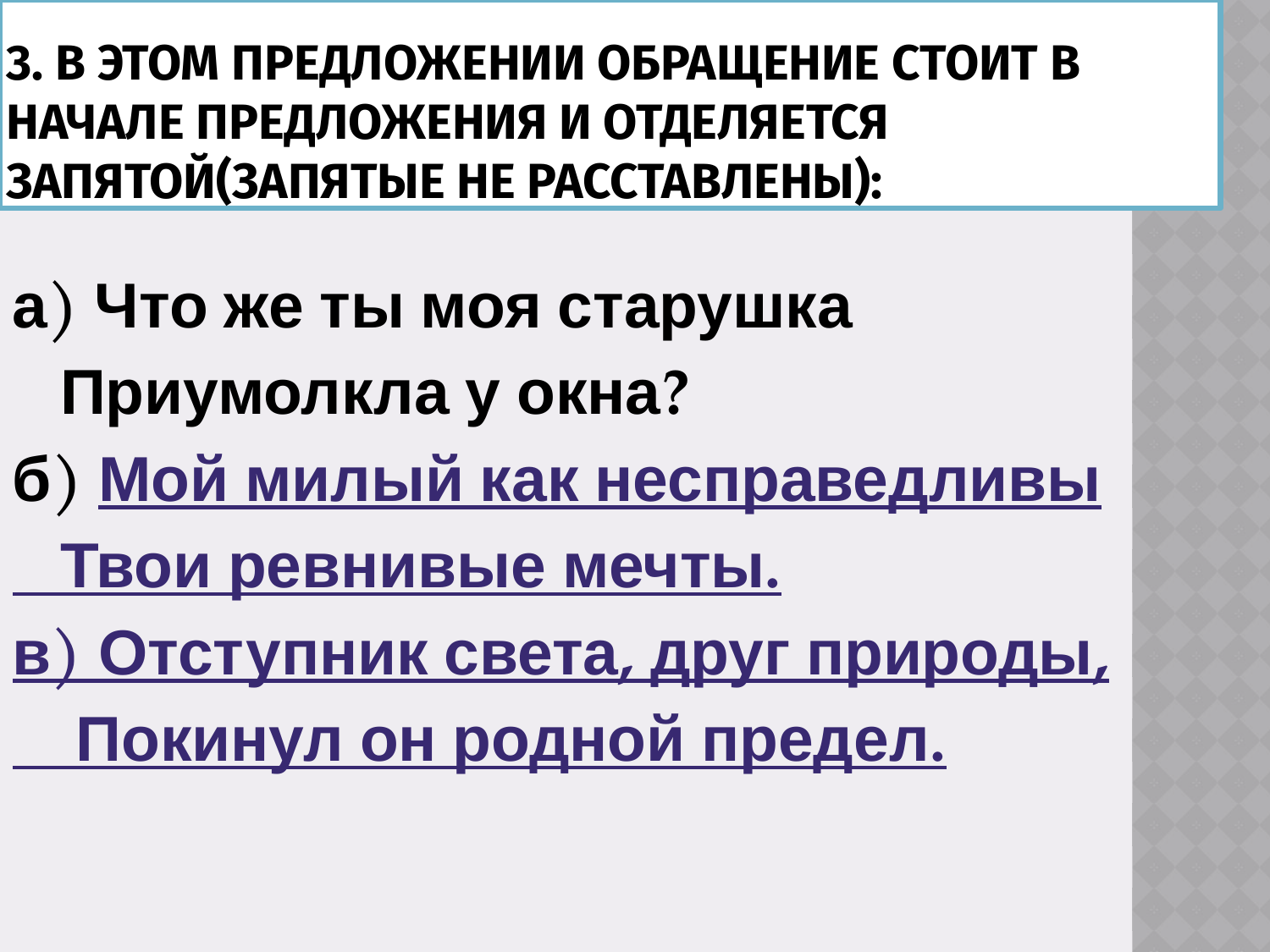

# 3. В этом предложении обращение стоит в начале предложения и отделяется запятой(запятые не расставлены):
а) Что же ты моя старушка
   Приумолкла у окна?
б) Мой милый как несправедливы
   Твои ревнивые мечты.
в) Отступник света, друг природы,
    Покинул он родной предел.